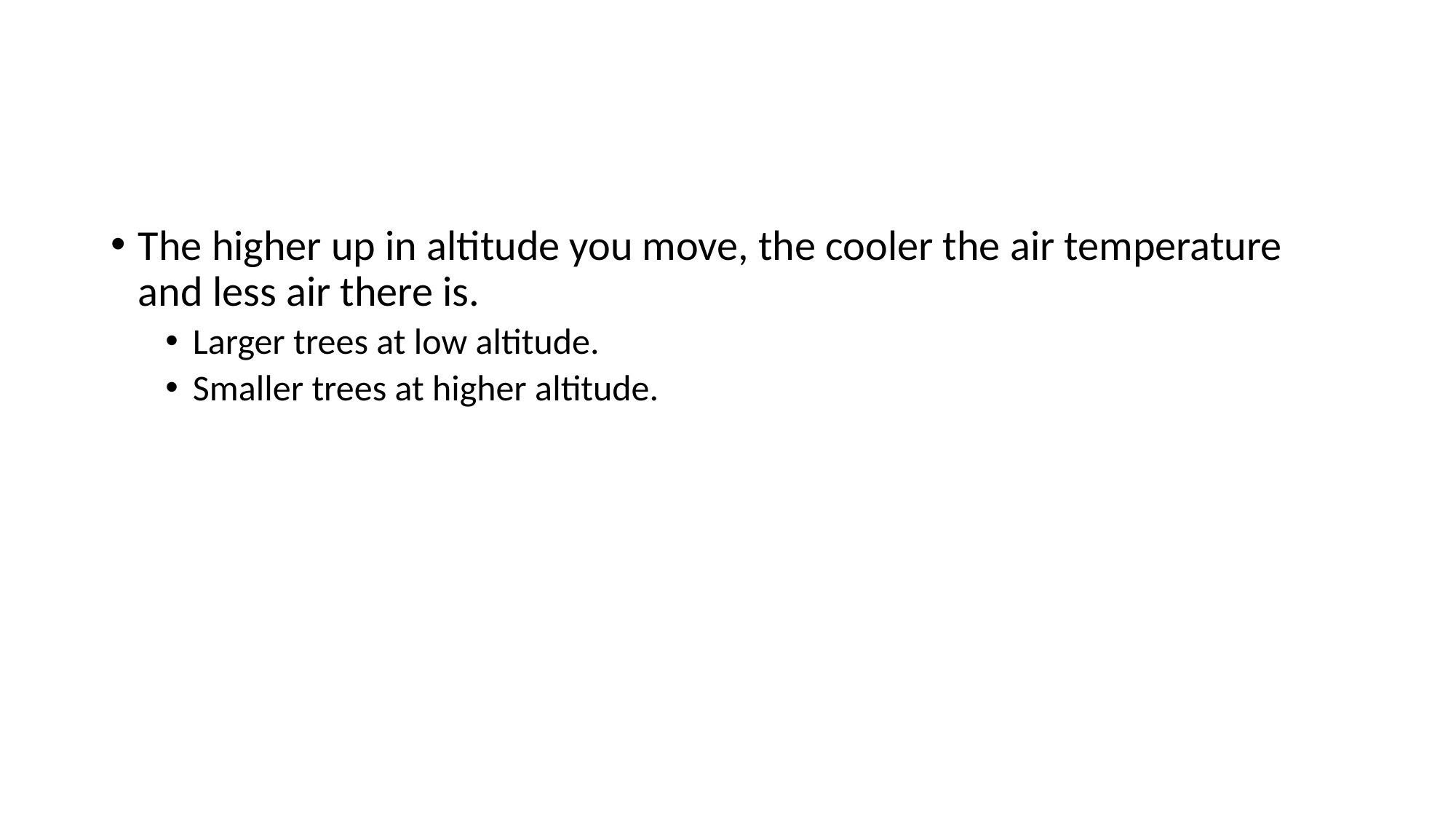

#
The higher up in altitude you move, the cooler the air temperature and less air there is.
Larger trees at low altitude.
Smaller trees at higher altitude.